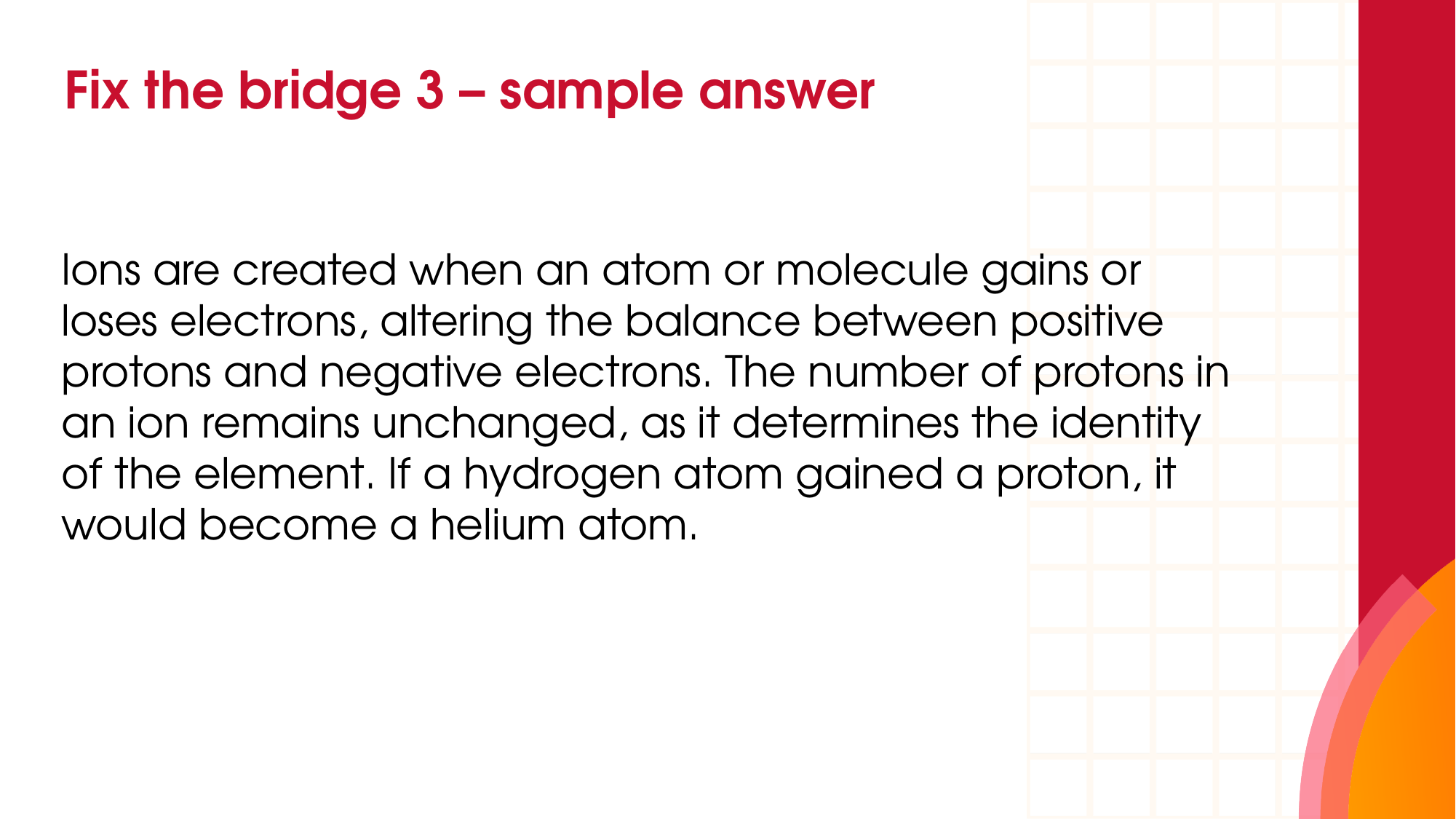

# Fix the bridge 3 – sample answer

Ions are created when an atom or molecule gains or loses electrons, altering the balance between positive protons and negative electrons. The number of protons in an ion remains unchanged, as it determines the identity of the element. If a hydrogen atom gained a proton, it would become a helium atom.